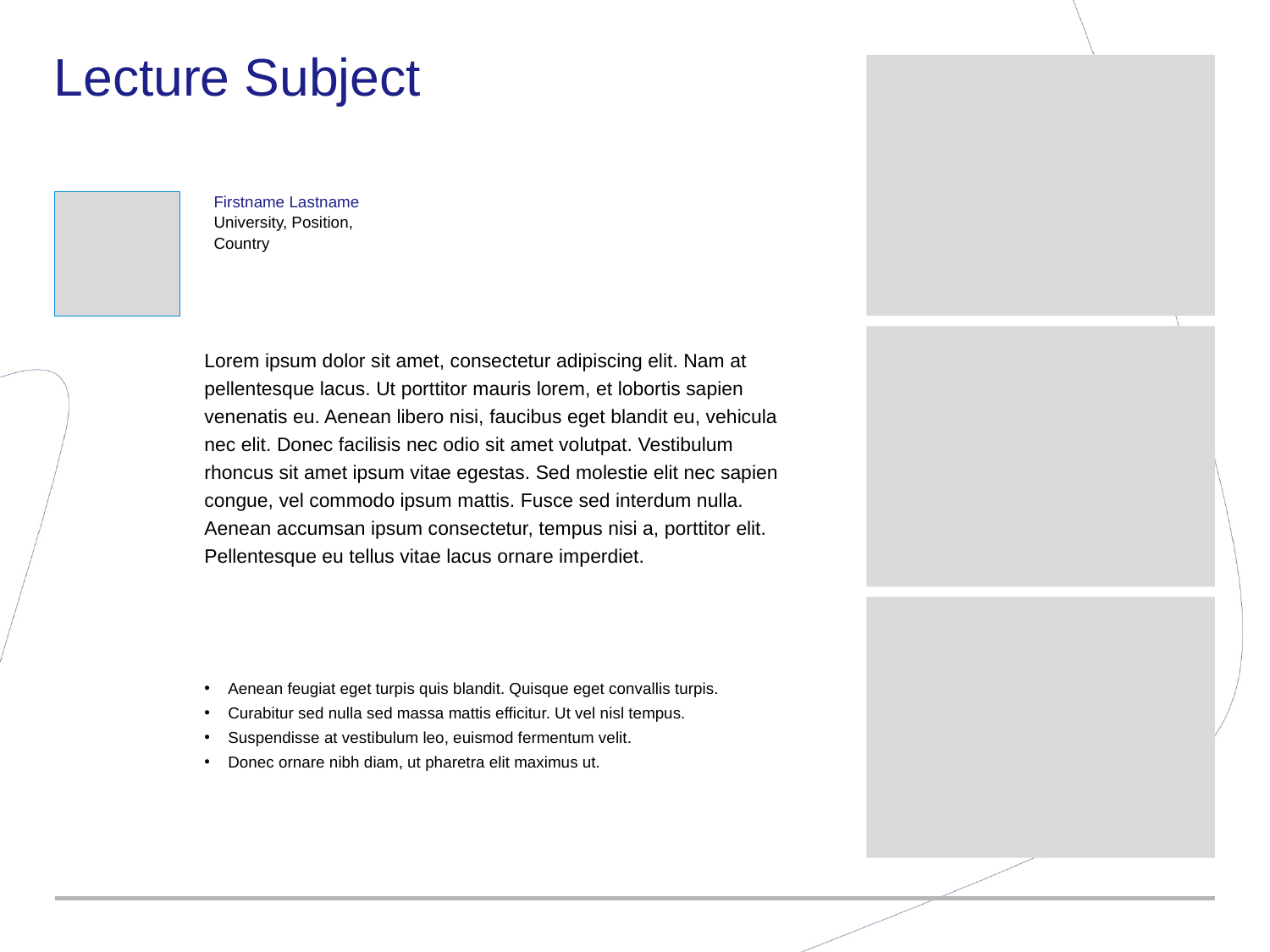

# Lecture Subject

Firstname Lastname
University, Position,
Country

Lorem ipsum dolor sit amet, consectetur adipiscing elit. Nam at pellentesque lacus. Ut porttitor mauris lorem, et lobortis sapien venenatis eu. Aenean libero nisi, faucibus eget blandit eu, vehicula nec elit. Donec facilisis nec odio sit amet volutpat. Vestibulum rhoncus sit amet ipsum vitae egestas. Sed molestie elit nec sapien congue, vel commodo ipsum mattis. Fusce sed interdum nulla. Aenean accumsan ipsum consectetur, tempus nisi a, porttitor elit. Pellentesque eu tellus vitae lacus ornare imperdiet.

Aenean feugiat eget turpis quis blandit. Quisque eget convallis turpis.
Curabitur sed nulla sed massa mattis efficitur. Ut vel nisl tempus.
Suspendisse at vestibulum leo, euismod fermentum velit.
Donec ornare nibh diam, ut pharetra elit maximus ut.